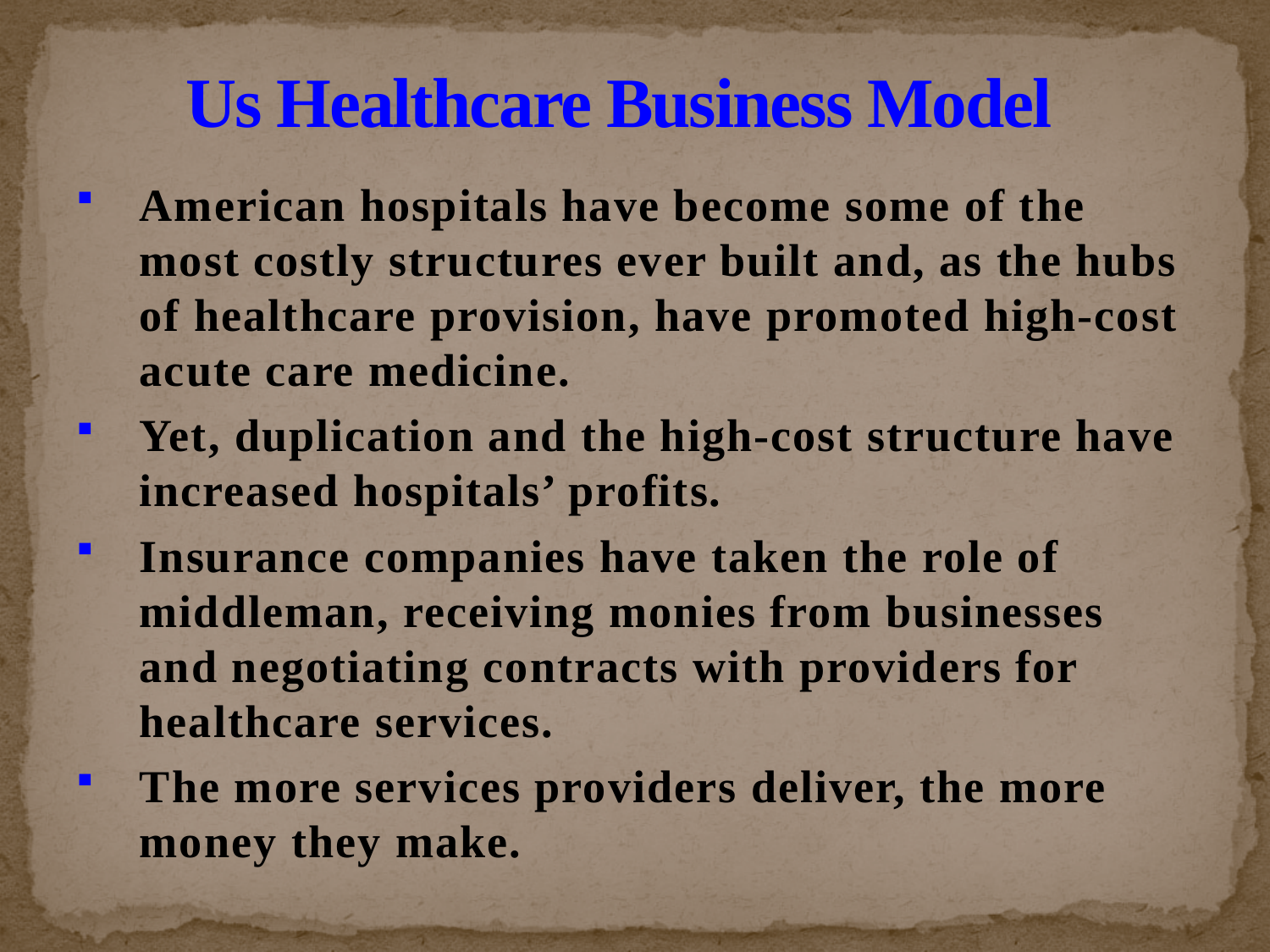

# Us Healthcare Business Model
American hospitals have become some of the most costly structures ever built and, as the hubs of healthcare provision, have promoted high-cost acute care medicine.
Yet, duplication and the high-cost structure have increased hospitals’ profits.
Insurance companies have taken the role of middleman, receiving monies from businesses and negotiating contracts with providers for healthcare services.
The more services providers deliver, the more money they make.